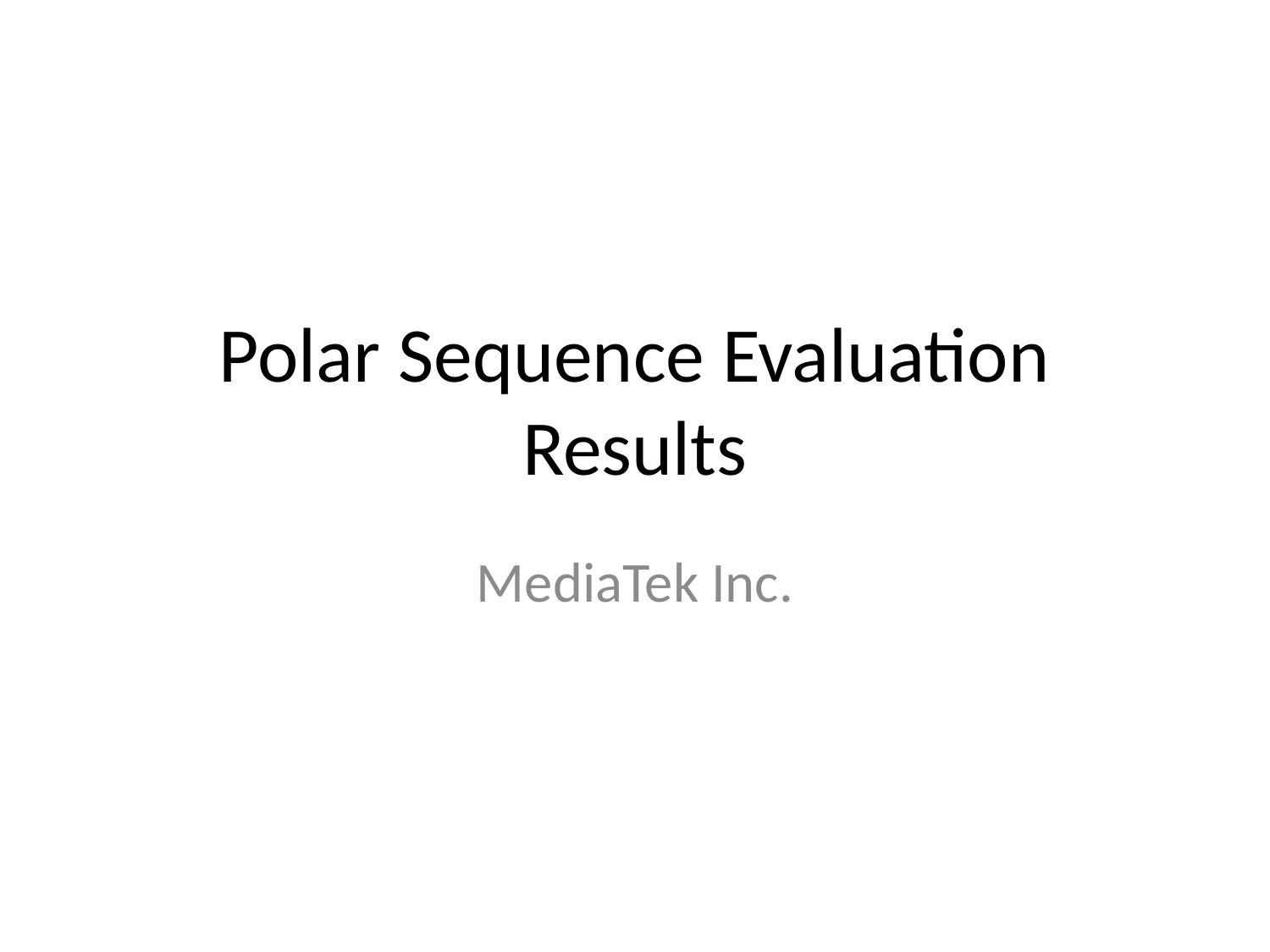

# Polar Sequence Evaluation Results
MediaTek Inc.